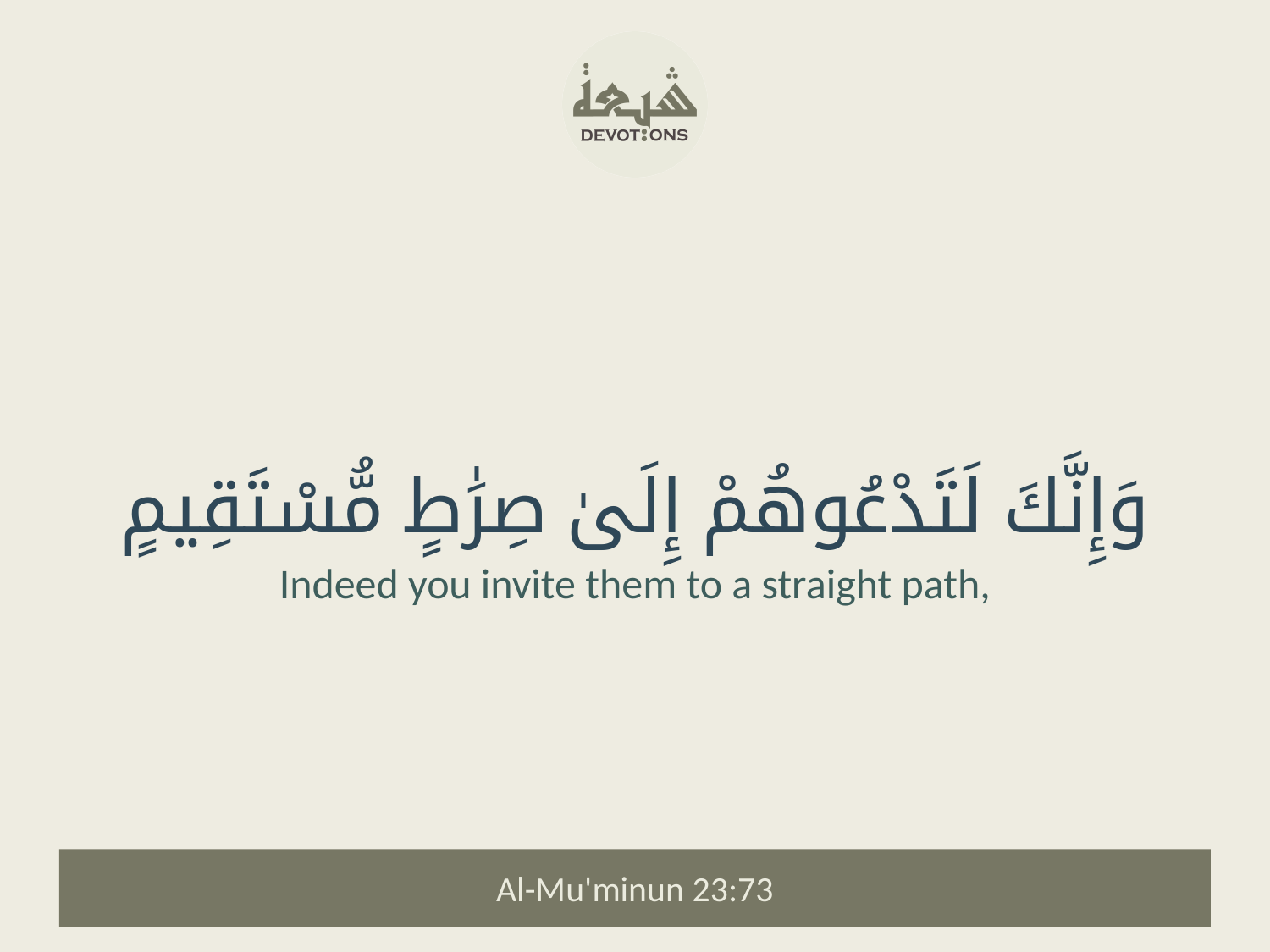

وَإِنَّكَ لَتَدْعُوهُمْ إِلَىٰ صِرَٰطٍ مُّسْتَقِيمٍ
Indeed you invite them to a straight path,
Al-Mu'minun 23:73